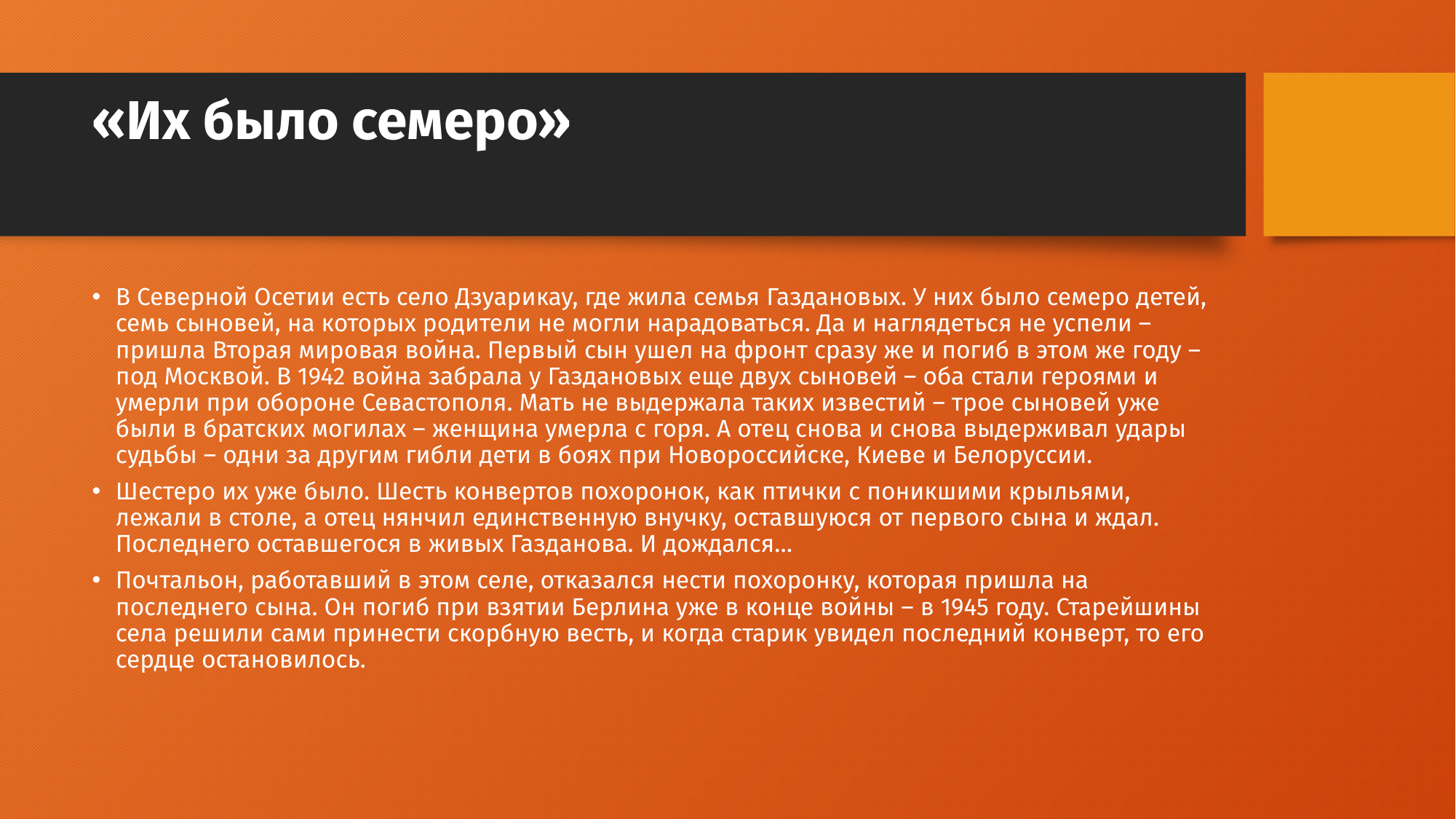

# «Их было семеро»
В Северной Осетии есть село Дзуарикау, где жила семья Газдановых. У них было семеро детей, семь сыновей, на которых родители не могли нарадоваться. Да и наглядеться не успели – пришла Вторая мировая война. Первый сын ушел на фронт сразу же и погиб в этом же году – под Москвой. В 1942 война забрала у Газдановых еще двух сыновей – оба стали героями и умерли при обороне Севастополя. Мать не выдержала таких известий – трое сыновей уже были в братских могилах – женщина умерла с горя. А отец снова и снова выдерживал удары судьбы – одни за другим гибли дети в боях при Новороссийске, Киеве и Белоруссии.
Шестеро их уже было. Шесть конвертов похоронок, как птички с поникшими крыльями, лежали в столе, а отец нянчил единственную внучку, оставшуюся от первого сына и ждал. Последнего оставшегося в живых Газданова. И дождался…
Почтальон, работавший в этом селе, отказался нести похоронку, которая пришла на последнего сына. Он погиб при взятии Берлина уже в конце войны – в 1945 году. Старейшины села решили сами принести скорбную весть, и когда старик увидел последний конверт, то его сердце остановилось.